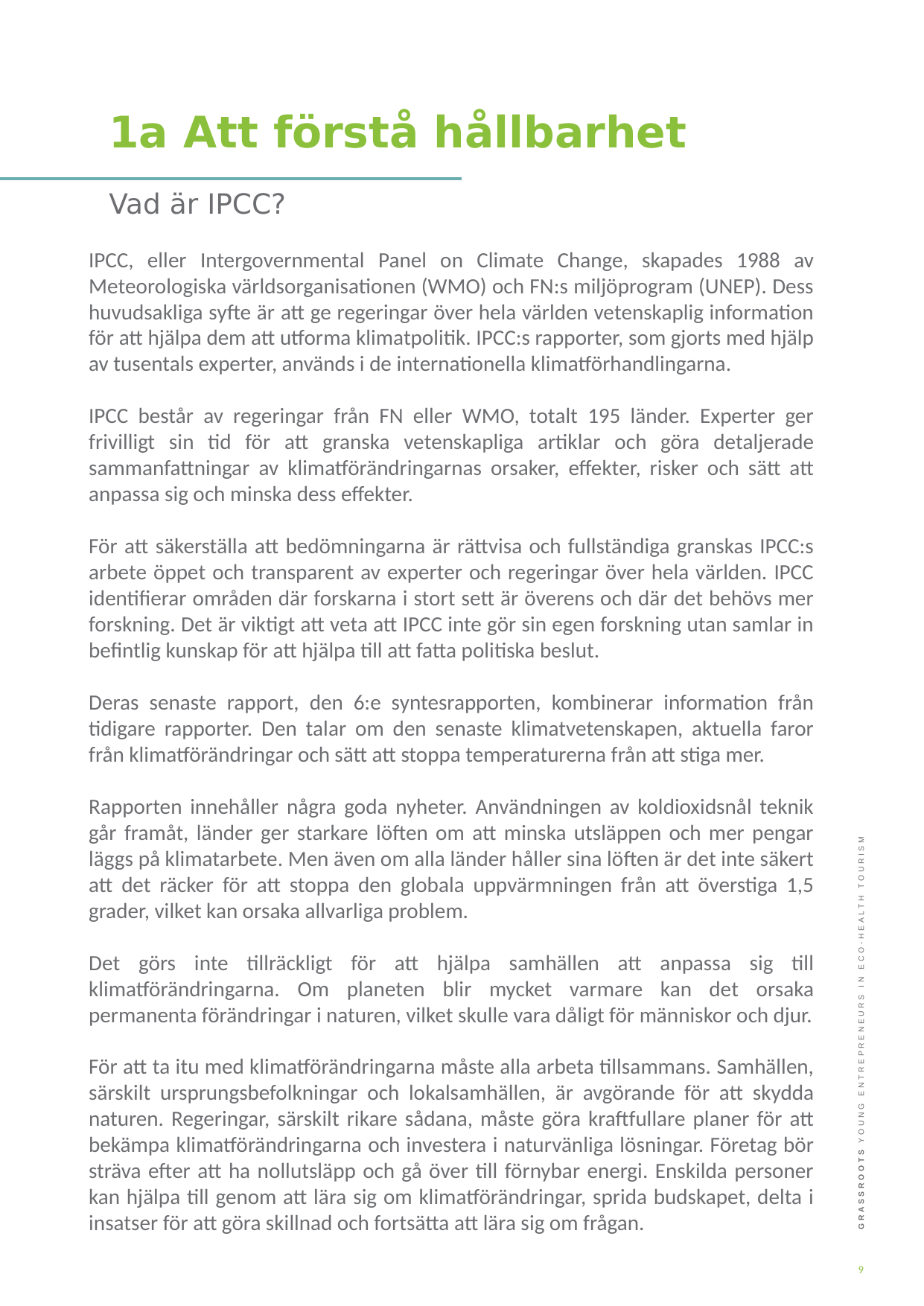

1a Att förstå hållbarhet
Vad är IPCC?
IPCC, eller Intergovernmental Panel on Climate Change, skapades 1988 av Meteorologiska världsorganisationen (WMO) och FN:s miljöprogram (UNEP). Dess huvudsakliga syfte är att ge regeringar över hela världen vetenskaplig information för att hjälpa dem att utforma klimatpolitik. IPCC:s rapporter, som gjorts med hjälp av tusentals experter, används i de internationella klimatförhandlingarna.
IPCC består av regeringar från FN eller WMO, totalt 195 länder. Experter ger frivilligt sin tid för att granska vetenskapliga artiklar och göra detaljerade sammanfattningar av klimatförändringarnas orsaker, effekter, risker och sätt att anpassa sig och minska dess effekter.
För att säkerställa att bedömningarna är rättvisa och fullständiga granskas IPCC:s arbete öppet och transparent av experter och regeringar över hela världen. IPCC identifierar områden där forskarna i stort sett är överens och där det behövs mer forskning. Det är viktigt att veta att IPCC inte gör sin egen forskning utan samlar in befintlig kunskap för att hjälpa till att fatta politiska beslut.

Deras senaste rapport, den 6:e syntesrapporten, kombinerar information från tidigare rapporter. Den talar om den senaste klimatvetenskapen, aktuella faror från klimatförändringar och sätt att stoppa temperaturerna från att stiga mer.
Rapporten innehåller några goda nyheter. Användningen av koldioxidsnål teknik går framåt, länder ger starkare löften om att minska utsläppen och mer pengar läggs på klimatarbete. Men även om alla länder håller sina löften är det inte säkert att det räcker för att stoppa den globala uppvärmningen från att överstiga 1,5 grader, vilket kan orsaka allvarliga problem.
Det görs inte tillräckligt för att hjälpa samhällen att anpassa sig till klimatförändringarna. Om planeten blir mycket varmare kan det orsaka permanenta förändringar i naturen, vilket skulle vara dåligt för människor och djur.

För att ta itu med klimatförändringarna måste alla arbeta tillsammans. Samhällen, särskilt ursprungsbefolkningar och lokalsamhällen, är avgörande för att skydda naturen. Regeringar, särskilt rikare sådana, måste göra kraftfullare planer för att bekämpa klimatförändringarna och investera i naturvänliga lösningar. Företag bör sträva efter att ha nollutsläpp och gå över till förnybar energi. Enskilda personer kan hjälpa till genom att lära sig om klimatförändringar, sprida budskapet, delta i insatser för att göra skillnad och fortsätta att lära sig om frågan.

9